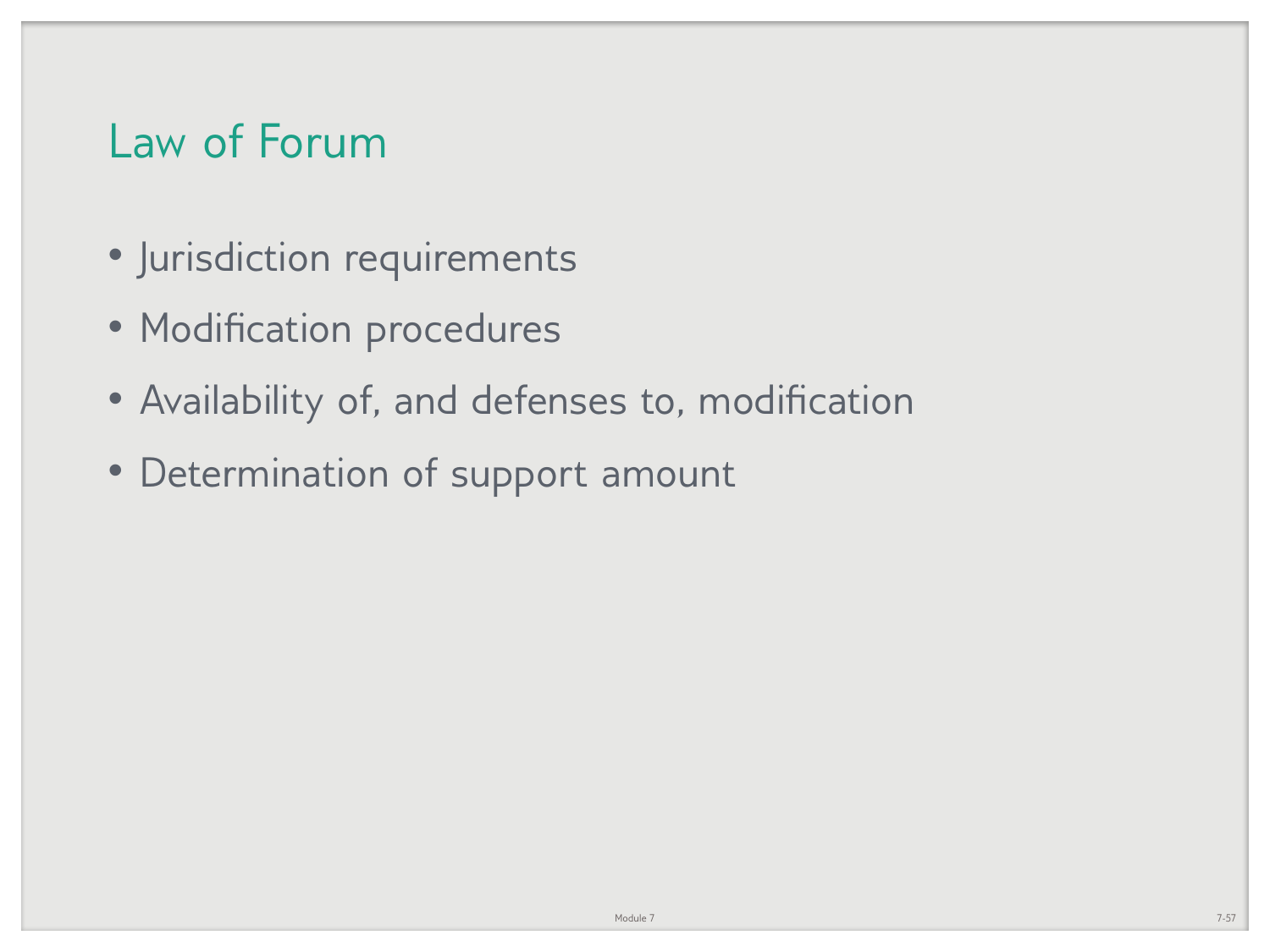

# Law of Forum
Jurisdiction requirements
Modification procedures
Availability of, and defenses to, modification
Determination of support amount

Module 7
7-57